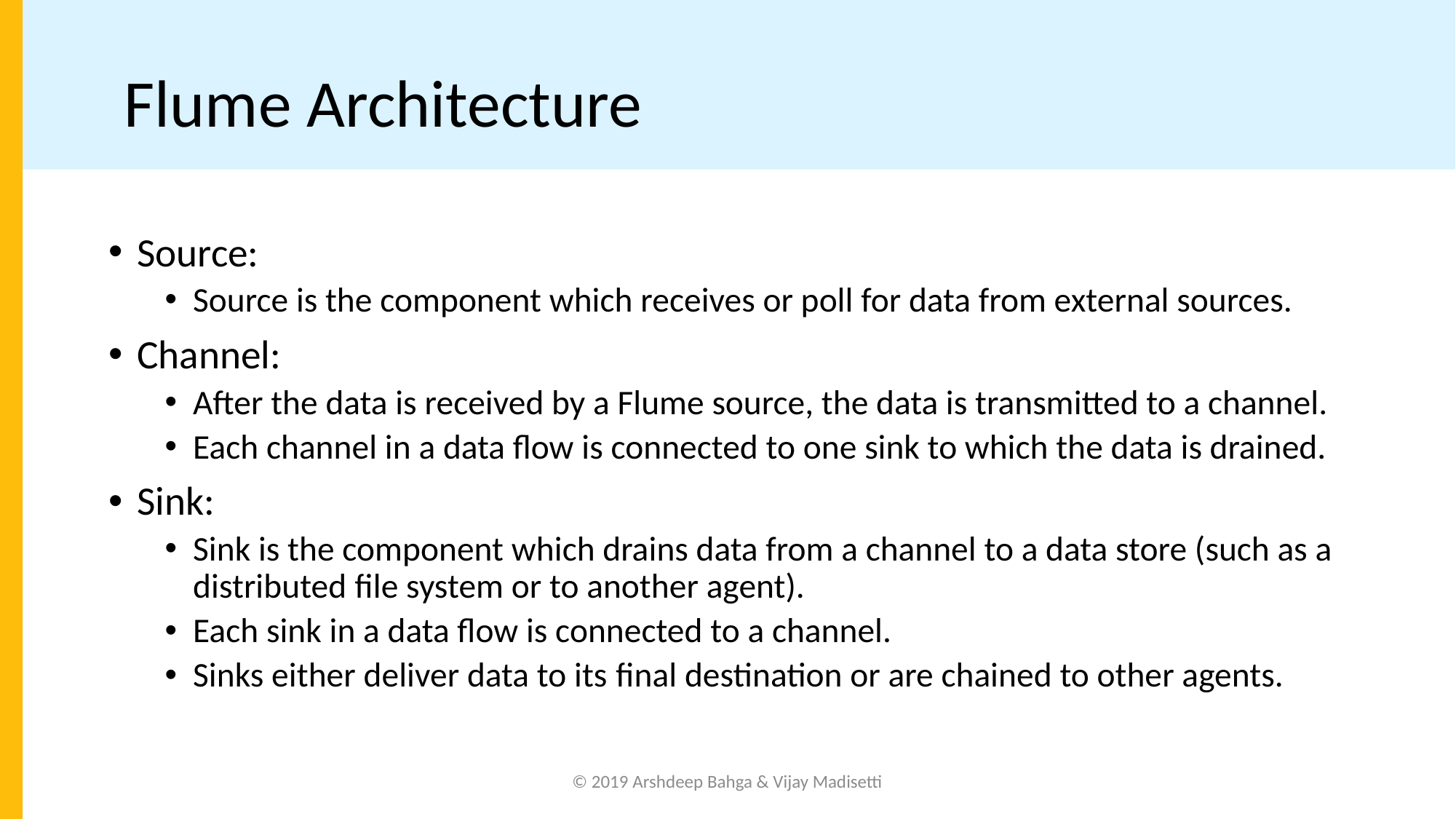

# Flume Architecture
Source:
Source is the component which receives or poll for data from external sources.
Channel:
After the data is received by a Flume source, the data is transmitted to a channel.
Each channel in a data flow is connected to one sink to which the data is drained.
Sink:
Sink is the component which drains data from a channel to a data store (such as a distributed file system or to another agent).
Each sink in a data flow is connected to a channel.
Sinks either deliver data to its final destination or are chained to other agents.
© 2019 Arshdeep Bahga & Vijay Madisetti